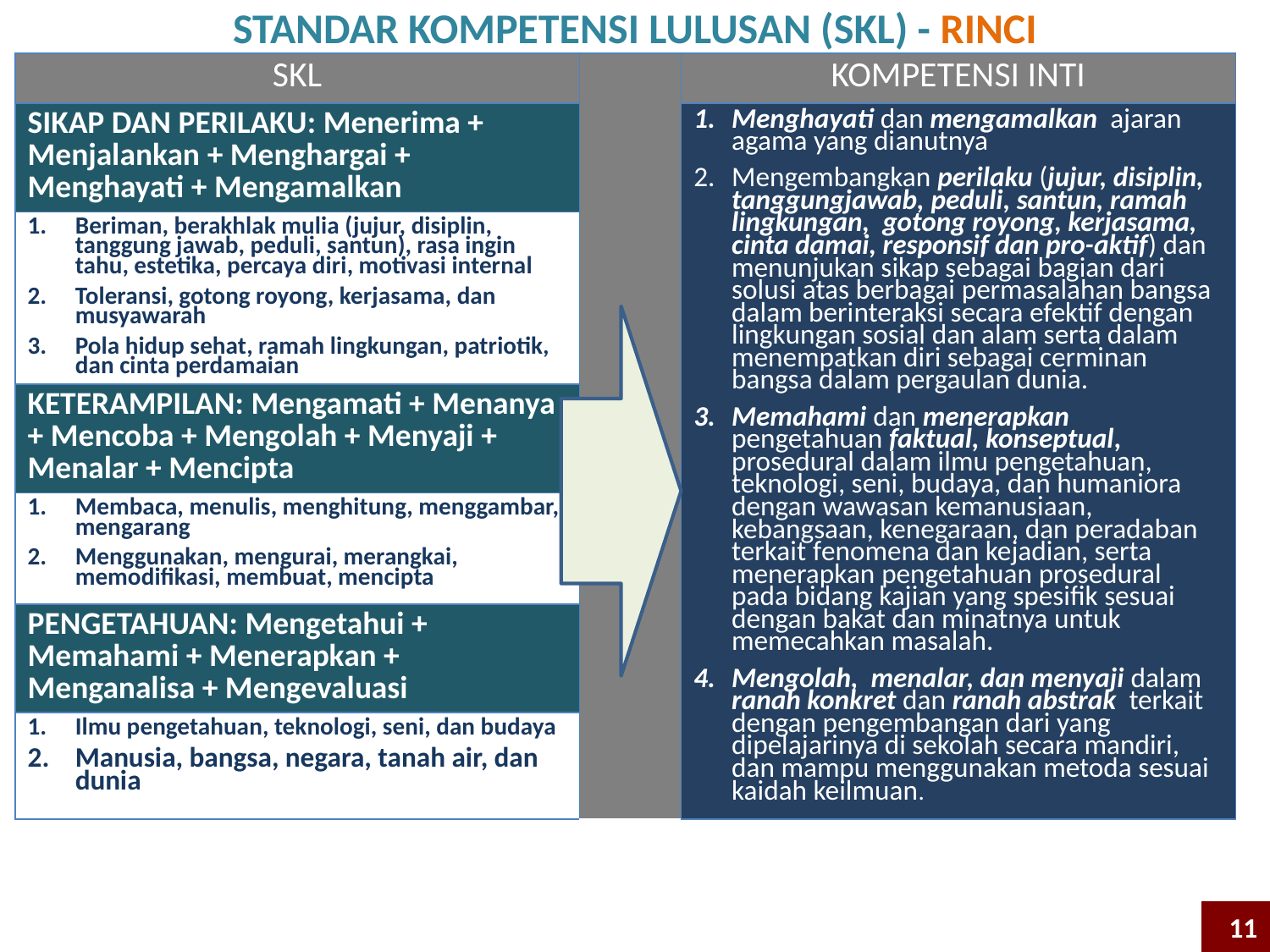

STANDAR KOMPETENSI LULUSAN (SKL) - RINCI
| SKL |  | KOMPETENSI INTI |
| --- | --- | --- |
| SIKAP DAN PERILAKU: Menerima + Menjalankan + Menghargai + Menghayati + Mengamalkan |  | Menghayati dan mengamalkan ajaran agama yang dianutnya Mengembangkan perilaku (jujur, disiplin, tanggungjawab, peduli, santun, ramah lingkungan, gotong royong, kerjasama, cinta damai, responsif dan pro-aktif) dan menunjukan sikap sebagai bagian dari solusi atas berbagai permasalahan bangsa dalam berinteraksi secara efektif dengan lingkungan sosial dan alam serta dalam menempatkan diri sebagai cerminan bangsa dalam pergaulan dunia. Memahami dan menerapkan pengetahuan faktual, konseptual, prosedural dalam ilmu pengetahuan, teknologi, seni, budaya, dan humaniora dengan wawasan kemanusiaan, kebangsaan, kenegaraan, dan peradaban terkait fenomena dan kejadian, serta menerapkan pengetahuan prosedural pada bidang kajian yang spesifik sesuai dengan bakat dan minatnya untuk memecahkan masalah. Mengolah, menalar, dan menyaji dalam ranah konkret dan ranah abstrak terkait dengan pengembangan dari yang dipelajarinya di sekolah secara mandiri, dan mampu menggunakan metoda sesuai kaidah keilmuan. |
| Beriman, berakhlak mulia (jujur, disiplin, tanggung jawab, peduli, santun), rasa ingin tahu, estetika, percaya diri, motivasi internal Toleransi, gotong royong, kerjasama, dan musyawarah Pola hidup sehat, ramah lingkungan, patriotik, dan cinta perdamaian |  |  |
| KETERAMPILAN: Mengamati + Menanya + Mencoba + Mengolah + Menyaji + Menalar + Mencipta |  |  |
| Membaca, menulis, menghitung, menggambar, mengarang Menggunakan, mengurai, merangkai, memodifikasi, membuat, mencipta |  |  |
| PENGETAHUAN: Mengetahui + Memahami + Menerapkan + Menganalisa + Mengevaluasi |  |  |
| Ilmu pengetahuan, teknologi, seni, dan budaya Manusia, bangsa, negara, tanah air, dan dunia |  |  |

11